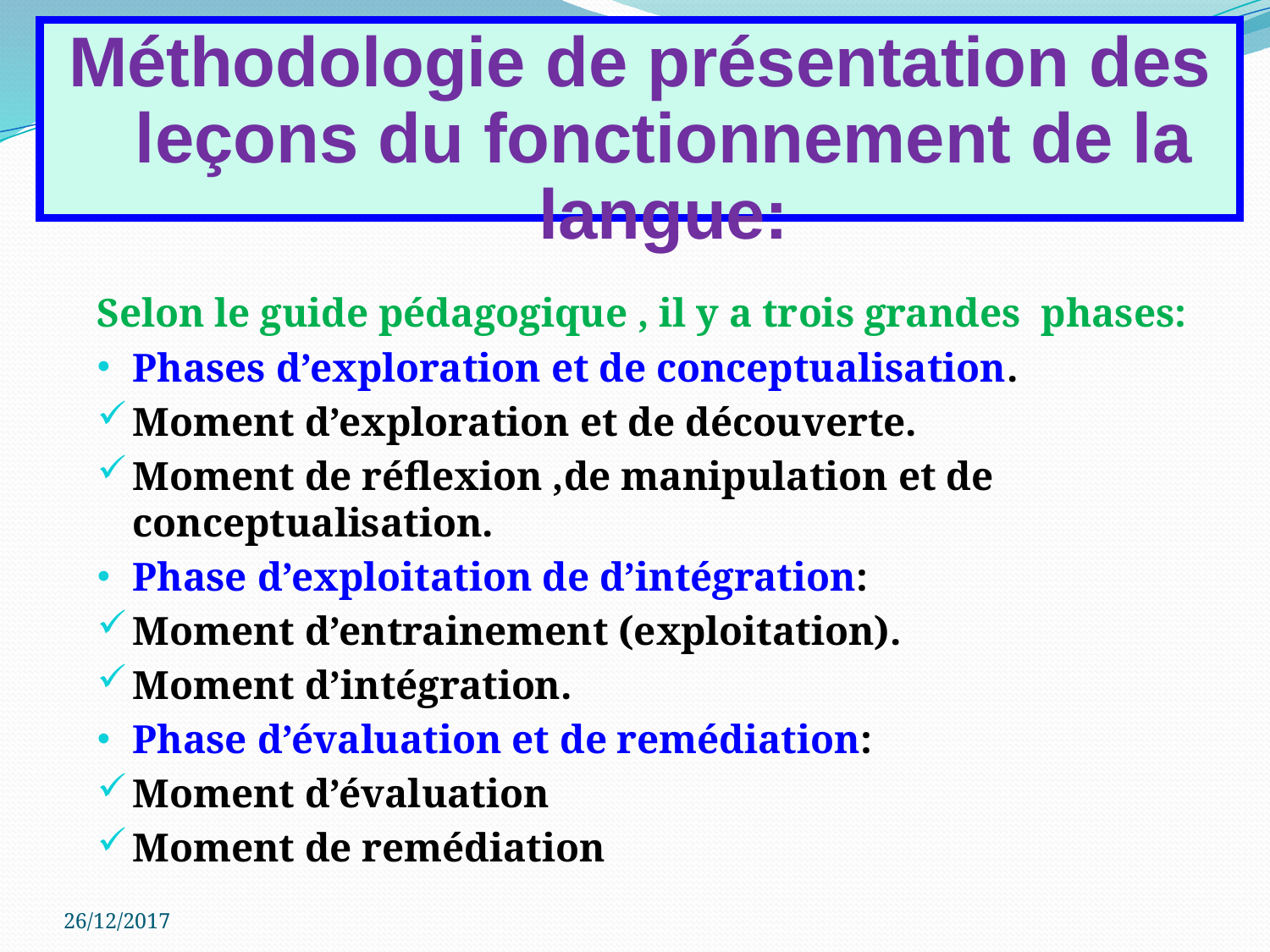

Méthodologie de présentation des leçons du fonctionnement de la langue:

Selon le guide pédagogique , il y a trois grandes  phases:
Phases d’exploration et de conceptualisation.
Moment d’exploration et de découverte.
Moment de réflexion ,de manipulation et de conceptualisation.
Phase d’exploitation de d’intégration:
Moment d’entrainement (exploitation).
Moment d’intégration.
Phase d’évaluation et de remédiation:
Moment d’évaluation
Moment de remédiation

26/12/2017